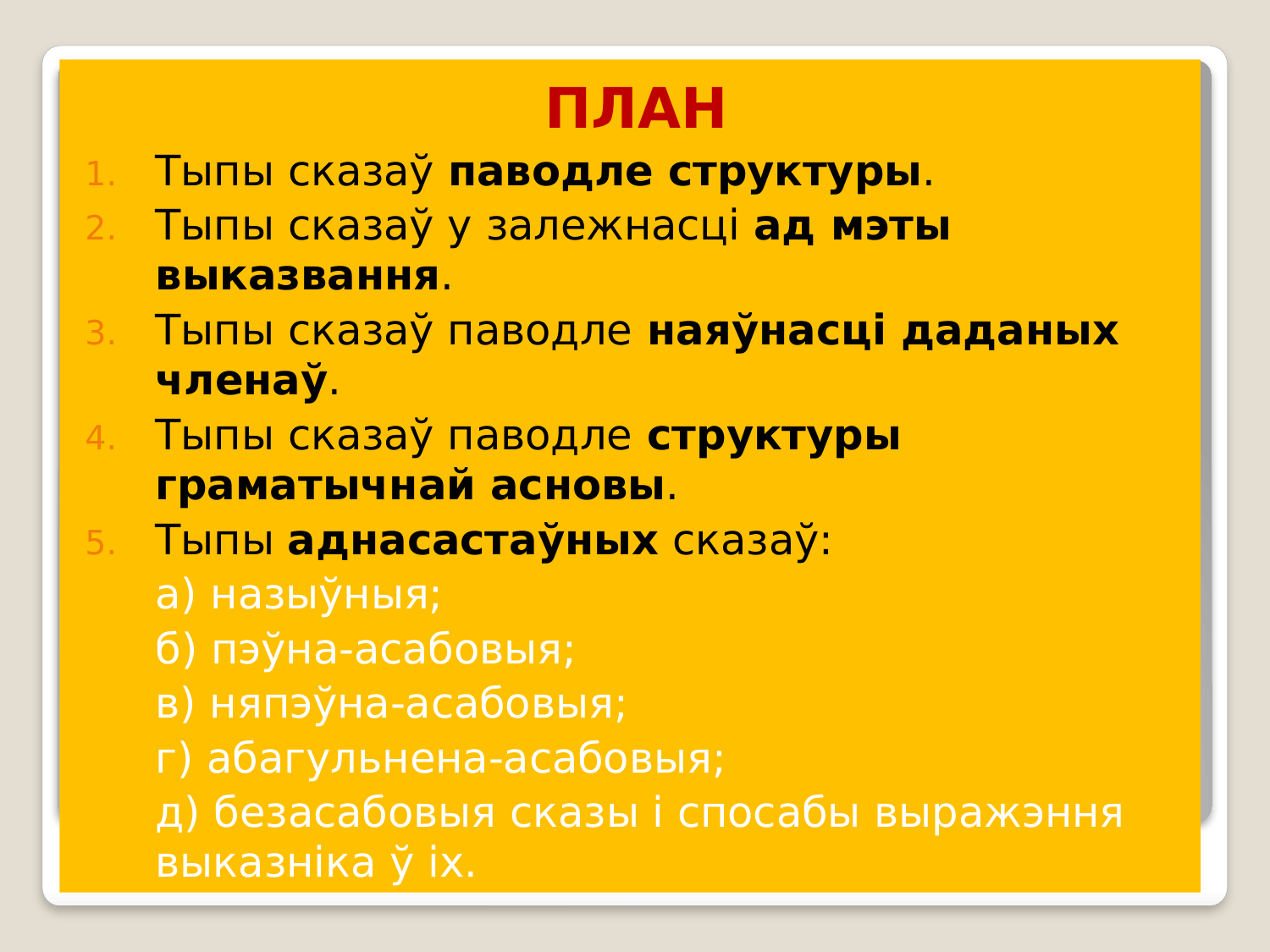

ПЛАН
Тыпы сказаў паводле структуры.
Тыпы сказаў у залежнасці ад мэты выказвання.
Тыпы сказаў паводле наяўнасці даданых членаў.
Тыпы сказаў паводле структуры граматычнай асновы.
Тыпы аднасастаўных сказаў:
		а) назыўныя;
		б) пэўна-асабовыя;
		в) няпэўна-асабовыя;
		г) абагульнена-асабовыя;
		д) безасабовыя сказы і спосабы выражэння выказніка ў іх.